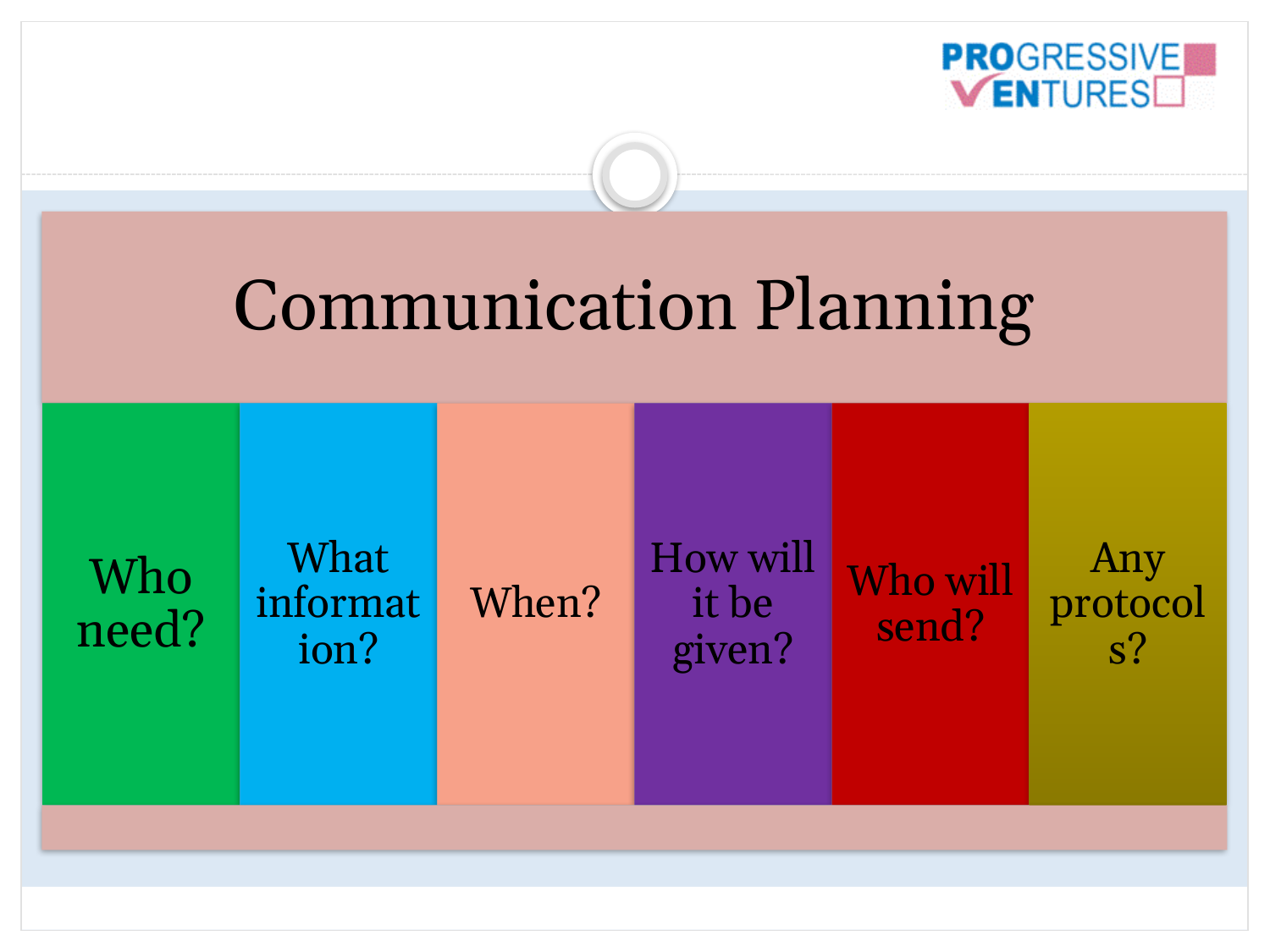

#
Communication Planning
Who need?
What information?
When?
How will it be given?
Who will send?
Any protocols?